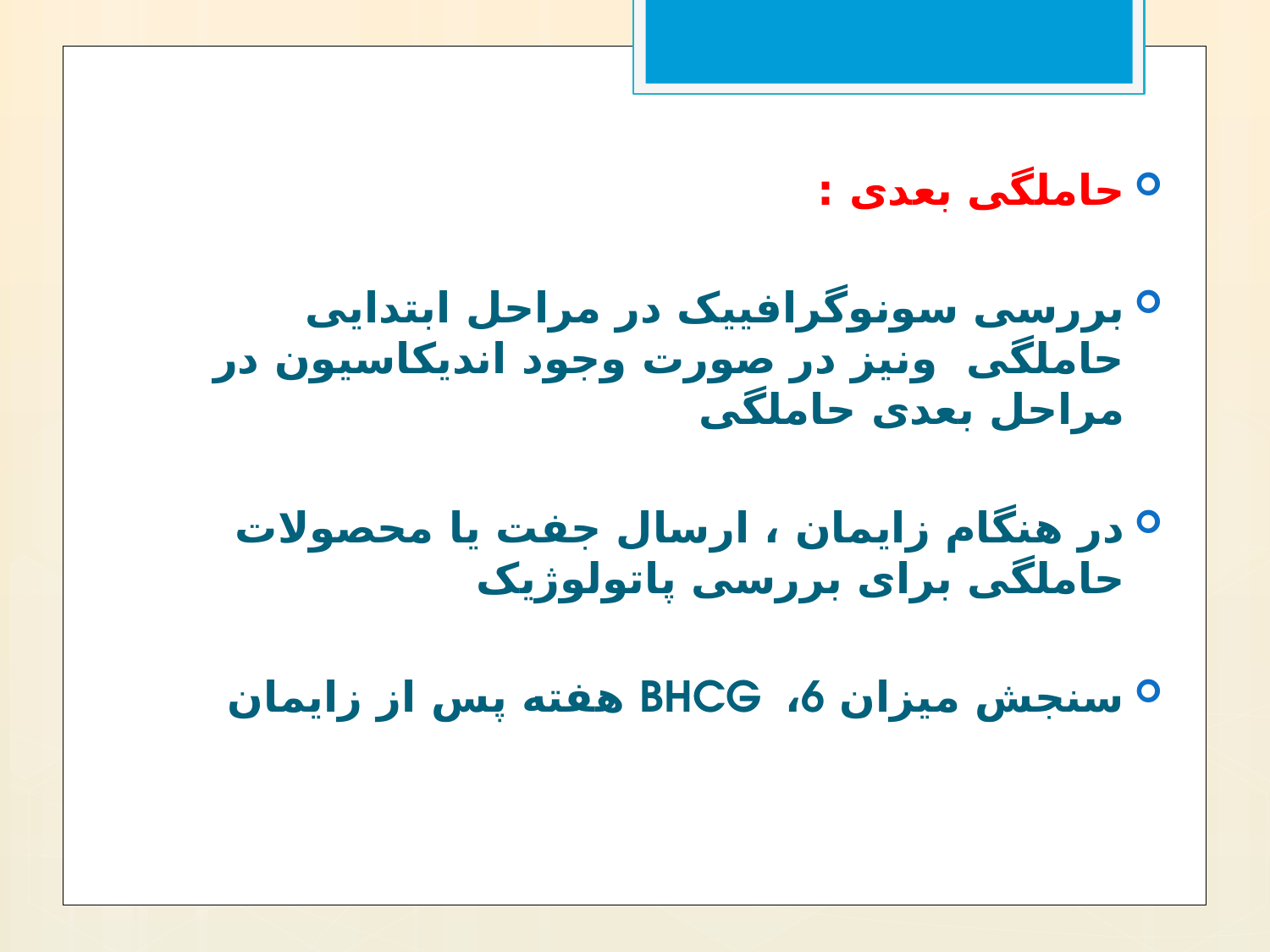

حاملگی بعدی :

بررسی سونوگرافییک در مراحل ابتدایی حاملگی  ونیز در صورت وجود اندیکاسیون در مراحل بعدی حاملگی

در هنگام زایمان ، ارسال جفت یا محصولات حاملگی برای بررسی پاتولوژیک

سنجش میزان BHCG  ،6 هفته پس از زایمان